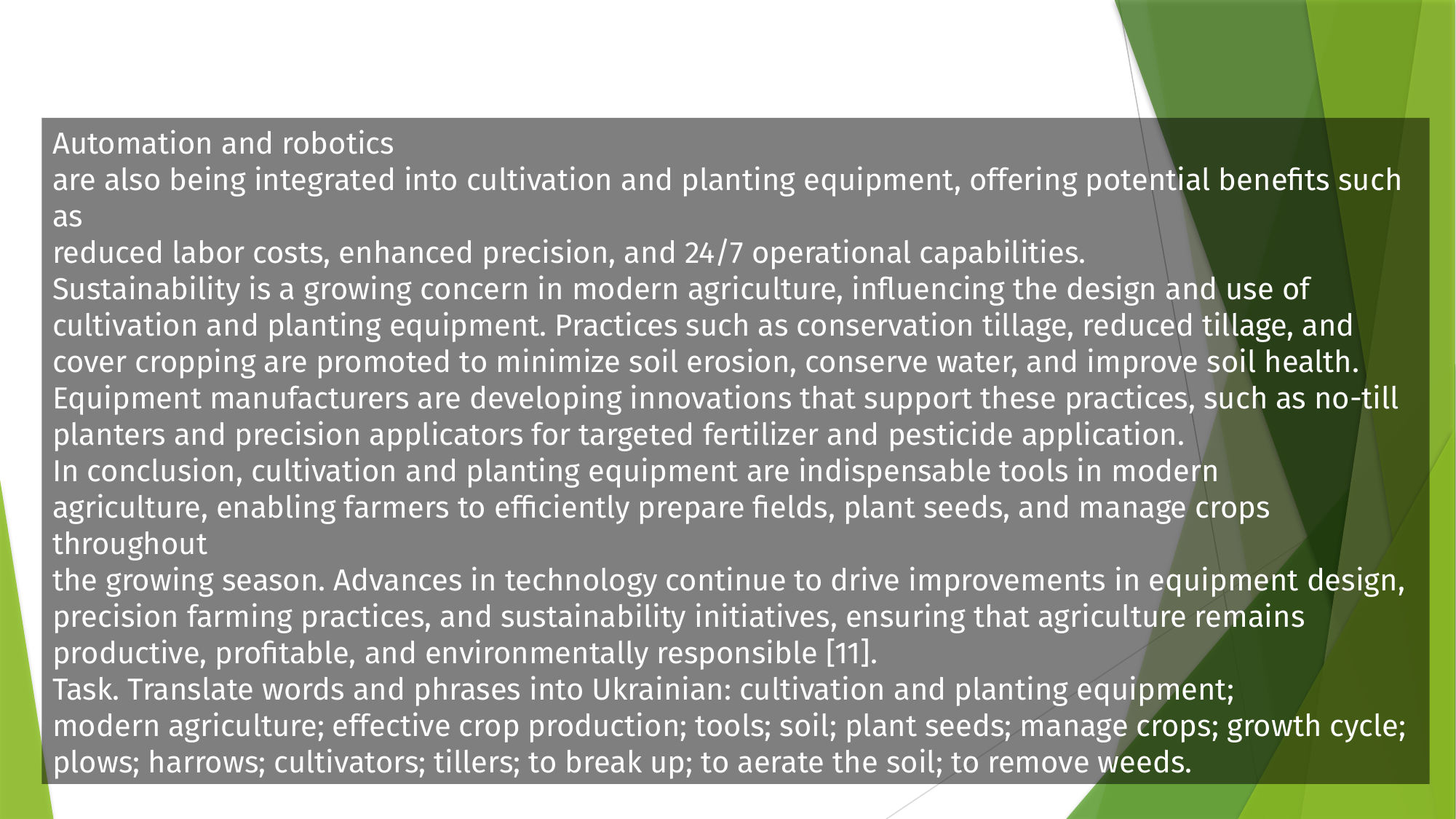

Automation and robotics
are also being integrated into cultivation and planting equipment, offering potential benefits such as
reduced labor costs, enhanced precision, and 24/7 operational capabilities.
Sustainability is a growing concern in modern agriculture, influencing the design and use of
cultivation and planting equipment. Practices such as conservation tillage, reduced tillage, and
cover cropping are promoted to minimize soil erosion, conserve water, and improve soil health.
Equipment manufacturers are developing innovations that support these practices, such as no-till
planters and precision applicators for targeted fertilizer and pesticide application.
In conclusion, cultivation and planting equipment are indispensable tools in modern
agriculture, enabling farmers to efficiently prepare fields, plant seeds, and manage crops throughout
the growing season. Advances in technology continue to drive improvements in equipment design,
precision farming practices, and sustainability initiatives, ensuring that agriculture remains
productive, profitable, and environmentally responsible [11].
Task. Translate words and phrases into Ukrainian: cultivation and planting equipment;
modern agriculture; effective crop production; tools; soil; plant seeds; manage crops; growth cycle;
plows; harrows; cultivators; tillers; to break up; to aerate the soil; to remove weeds.